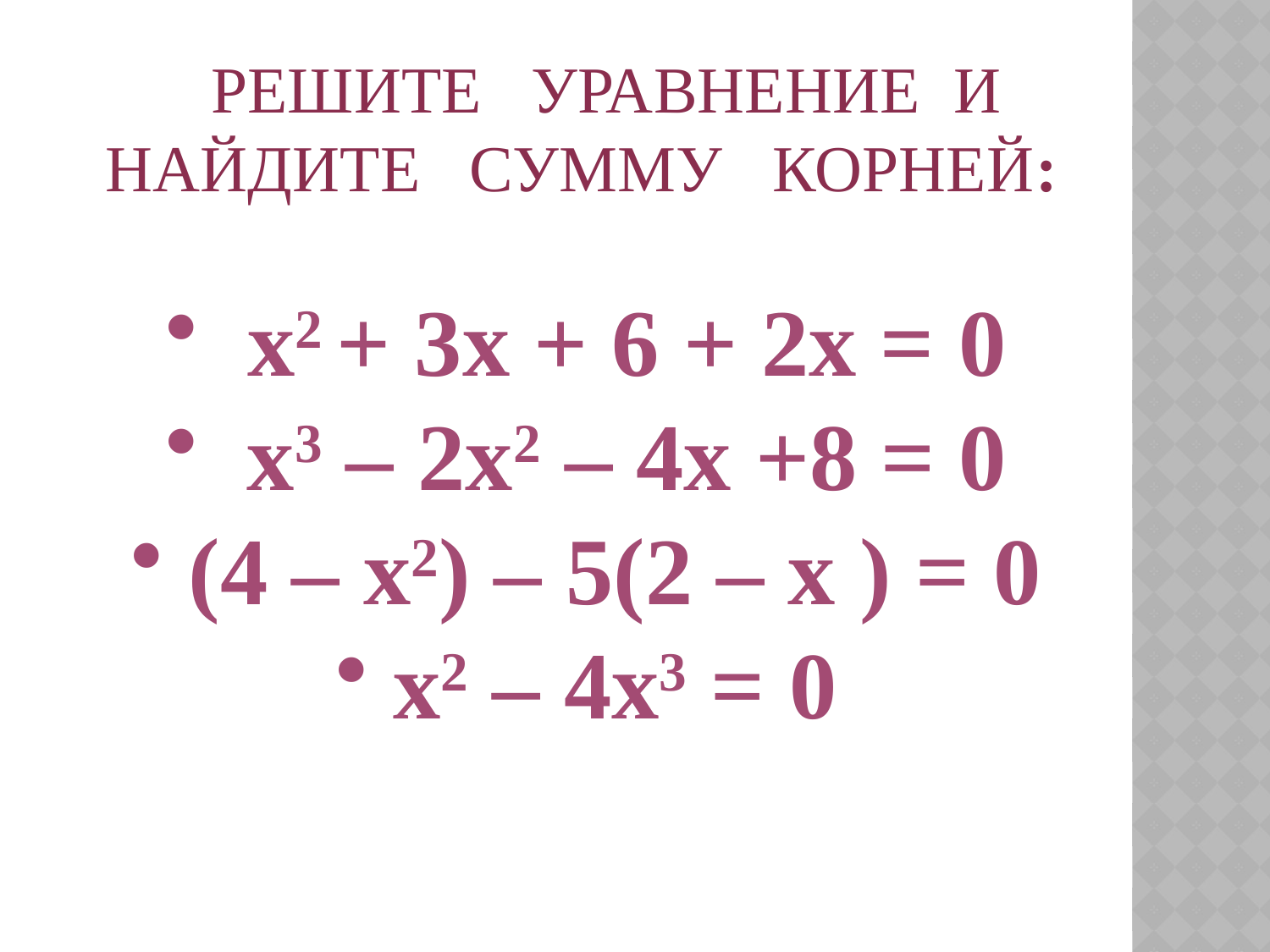

# Решите   уравнение  и найдите   сумму   корней:

  x2 + 3x + 6 + 2x = 0
  х3 – 2х2 – 4х +8 = 0
 (4 – х2) – 5(2 – х ) = 0
 х2 – 4х3 = 0